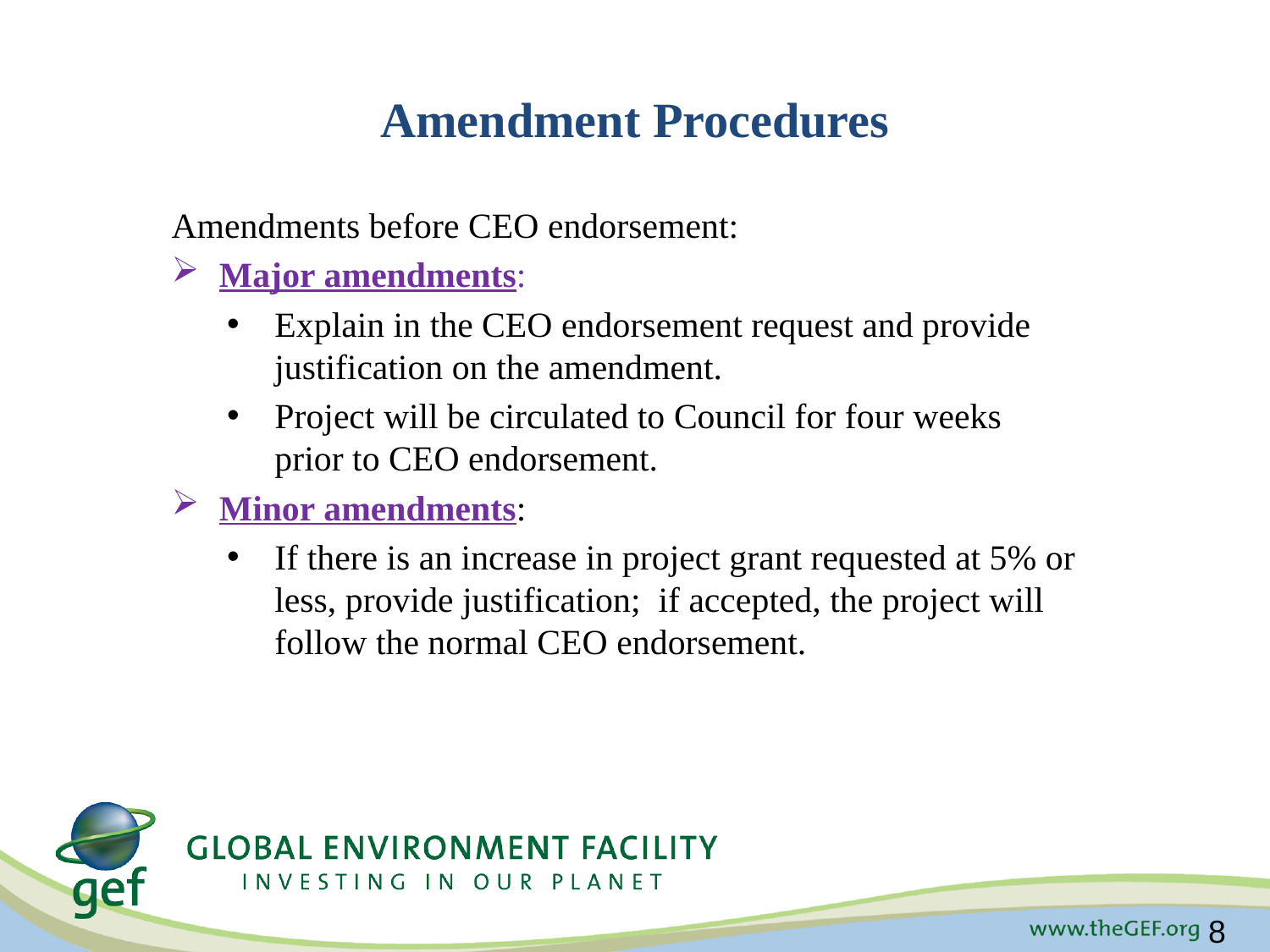

# Amendment Procedures
Amendments before CEO endorsement:
Major amendments:
Explain in the CEO endorsement request and provide justification on the amendment.
Project will be circulated to Council for four weeks prior to CEO endorsement.
Minor amendments:
If there is an increase in project grant requested at 5% or less, provide justification;  if accepted, the project will follow the normal CEO endorsement.